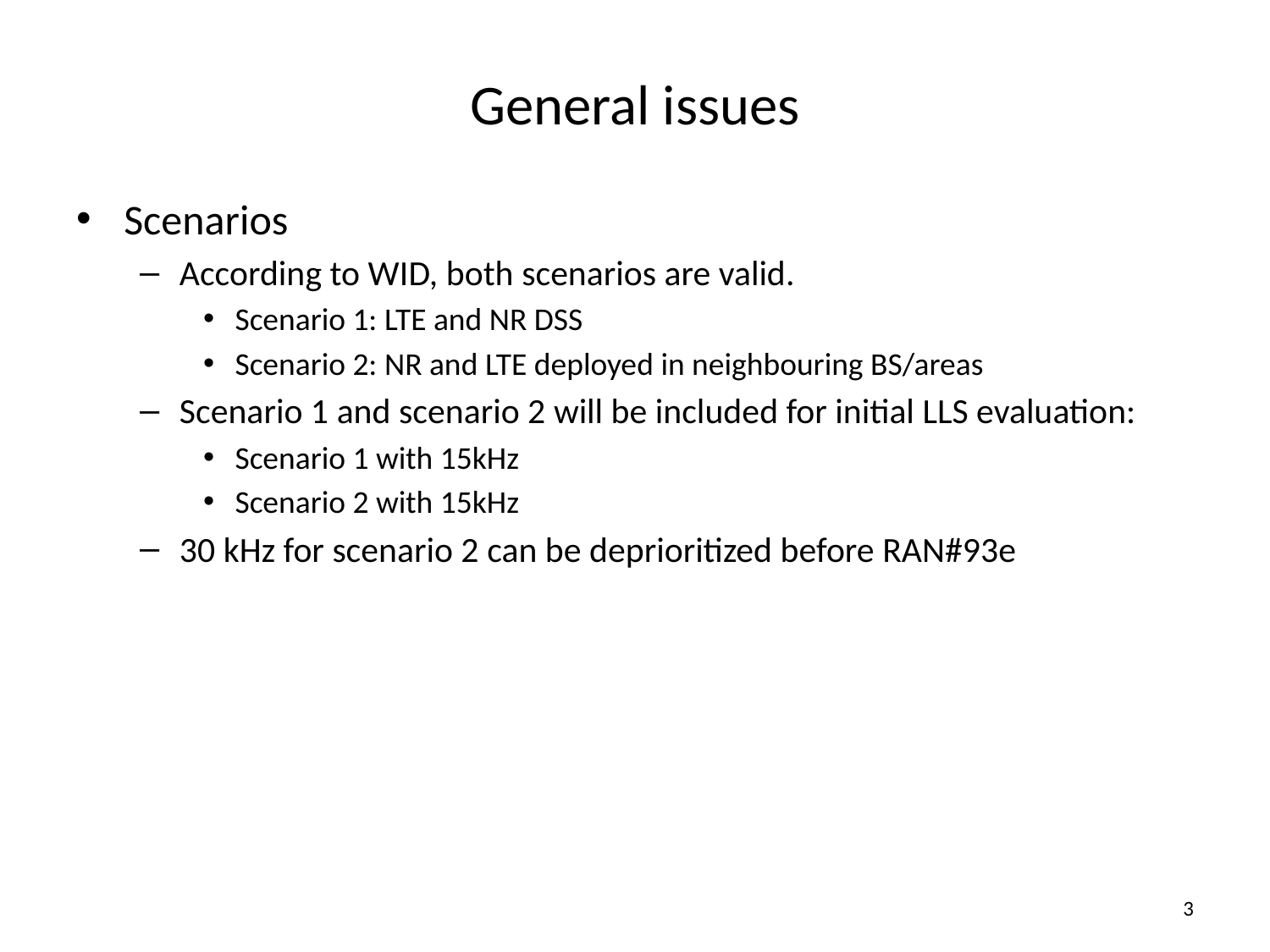

# General issues
Scenarios
According to WID, both scenarios are valid.
Scenario 1: LTE and NR DSS
Scenario 2: NR and LTE deployed in neighbouring BS/areas
Scenario 1 and scenario 2 will be included for initial LLS evaluation:
Scenario 1 with 15kHz
Scenario 2 with 15kHz
30 kHz for scenario 2 can be deprioritized before RAN#93e

3